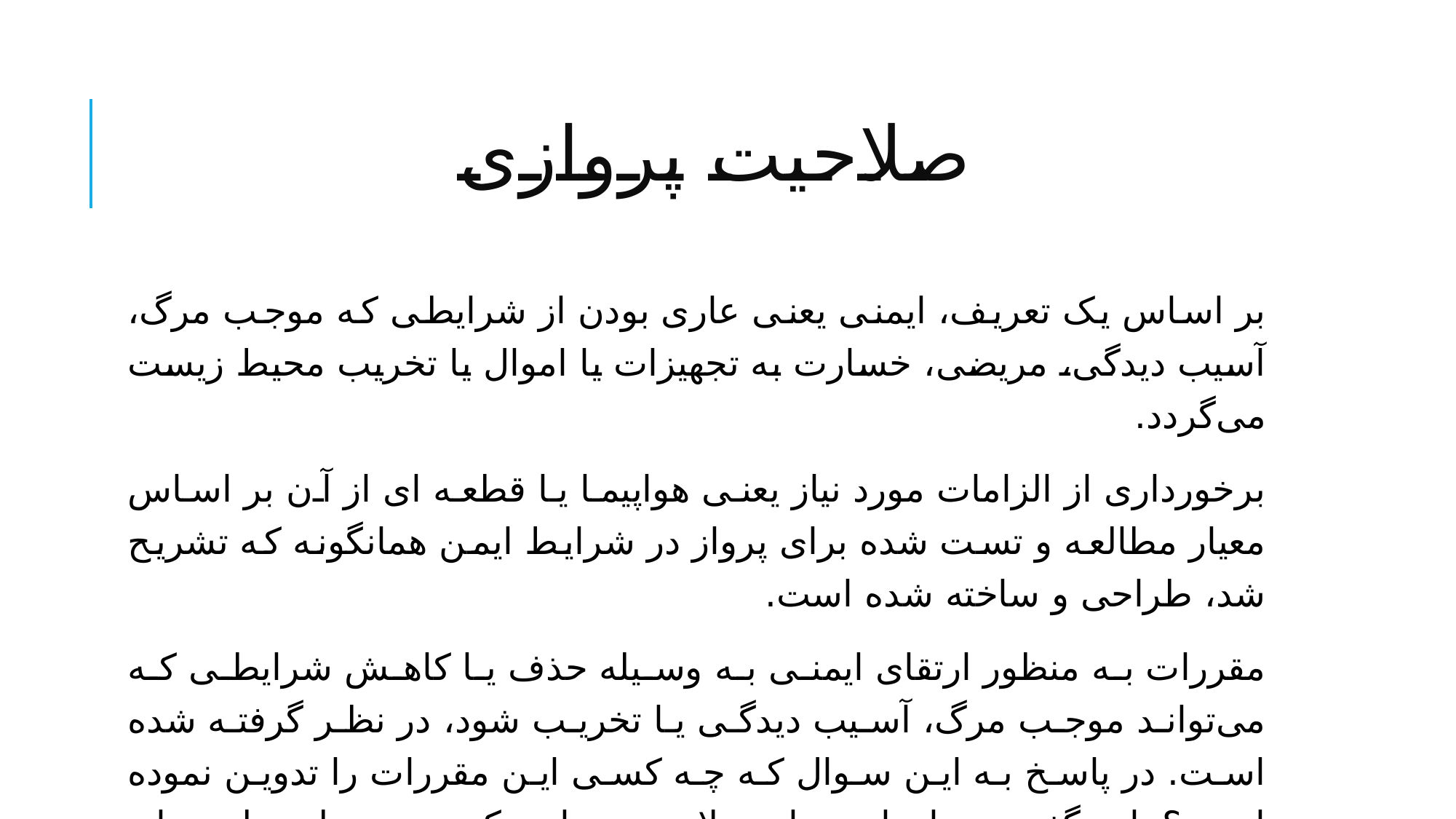

# صلاحیت پروازی
بر اساس یک تعریف، ایمنی یعنی عاری بودن از شرایطی که موجب مرگ، آسیب دیدگی، مریضی، خسارت به تجهیزات یا اموال یا تخریب محیط زیست می‌‌گردد.
برخورداری از الزامات مورد نیاز یعنی هواپیما یا قطعه ای از آن بر اساس معیار مطالعه و تست شده برای پرواز در شرایط ایمن همانگونه که تشریح شد، طراحی و ساخته شده است.
مقررات به منظور ارتقای ایمنی به وسیله حذف یا کاهش شرایطی که می‌‌تواند موجب مرگ، آسیب دیدگی یا تخریب شود، در نظر گرفته شده است. در پاسخ به این سوال که چه کسی این مقررات را تدوین نموده است؟ باید گفت، سازمان مجاز صلاحیت پروازی که به وسیله دولت ‌های ملی تعیین می‌‌شود.